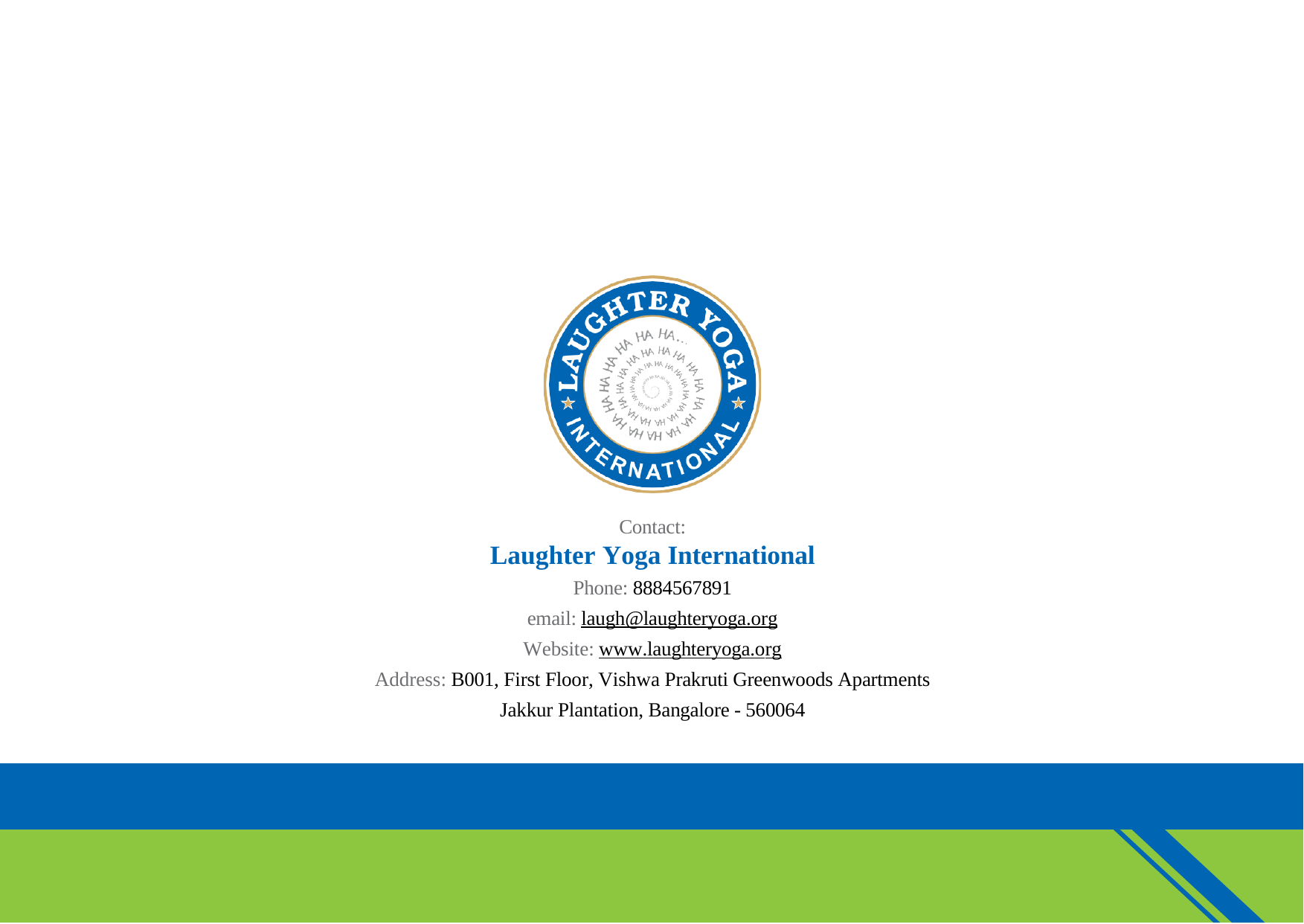

Contact:
Laughter Yoga International
Phone: 8884567891
email: laugh@laughteryoga.org
Website: www.laughteryoga.org
Address: B001, First Floor, Vishwa Prakruti Greenwoods Apartments Jakkur Plantation, Bangalore - 560064

Laughter Yoga International	12	For more information visit www.laughteryoga.org